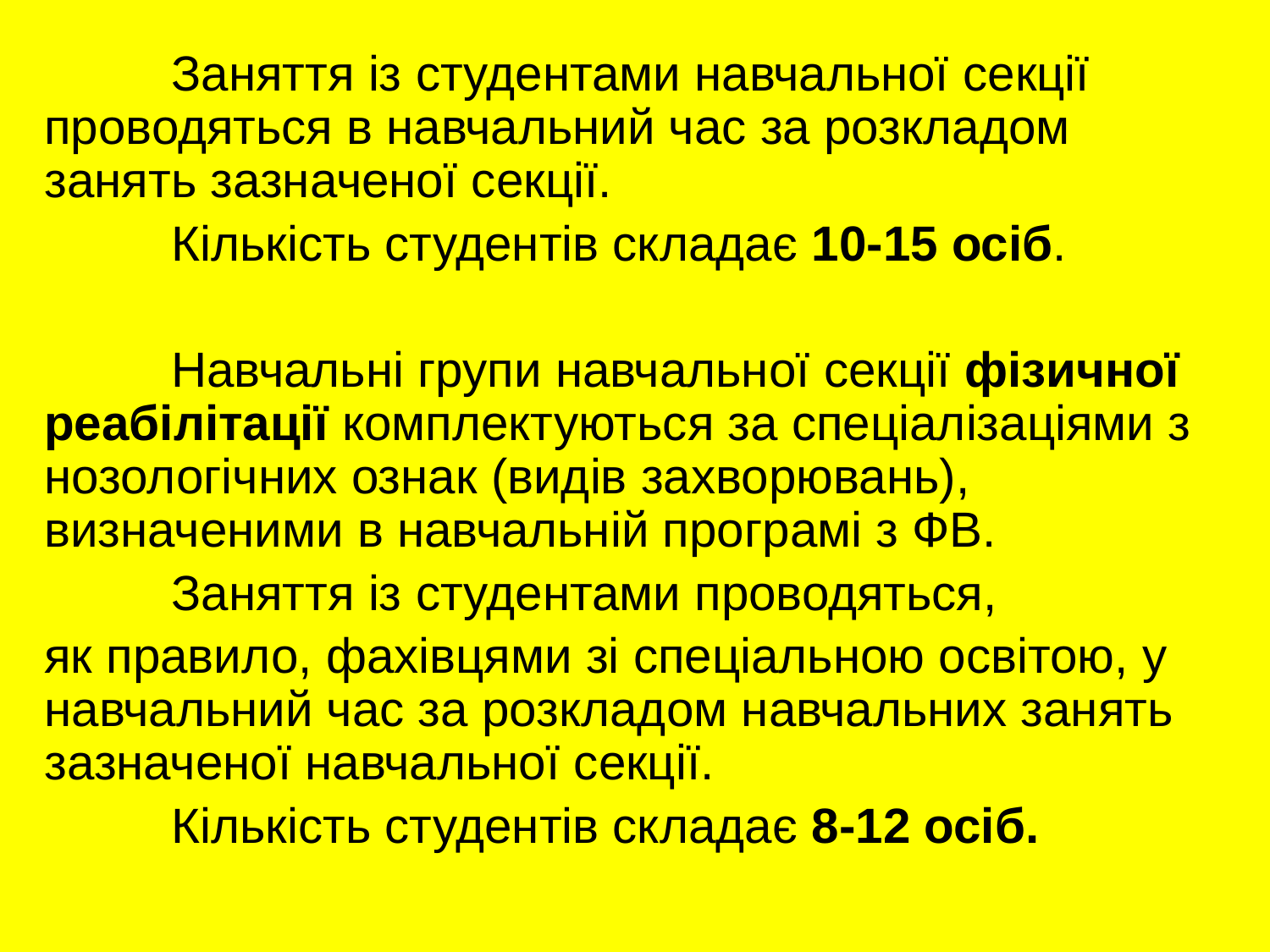

Заняття із студентами навчальної секції проводяться в навчальний час за розкладом занять зазначеної секції.
	Кількість студентів складає 10-15 осіб.

	Навчальні групи навчальної секції фізичної реабілітації комплектуються за спеціалізаціями з нозологічних ознак (видів захворювань), визначеними в навчальній програмі з ФВ.
	Заняття із студентами проводяться,
як правило, фахівцями зі спеціальною освітою, у навчальний час за розкладом навчальних занять зазначеної навчальної секції.
	Кількість студентів складає 8-12 осіб.